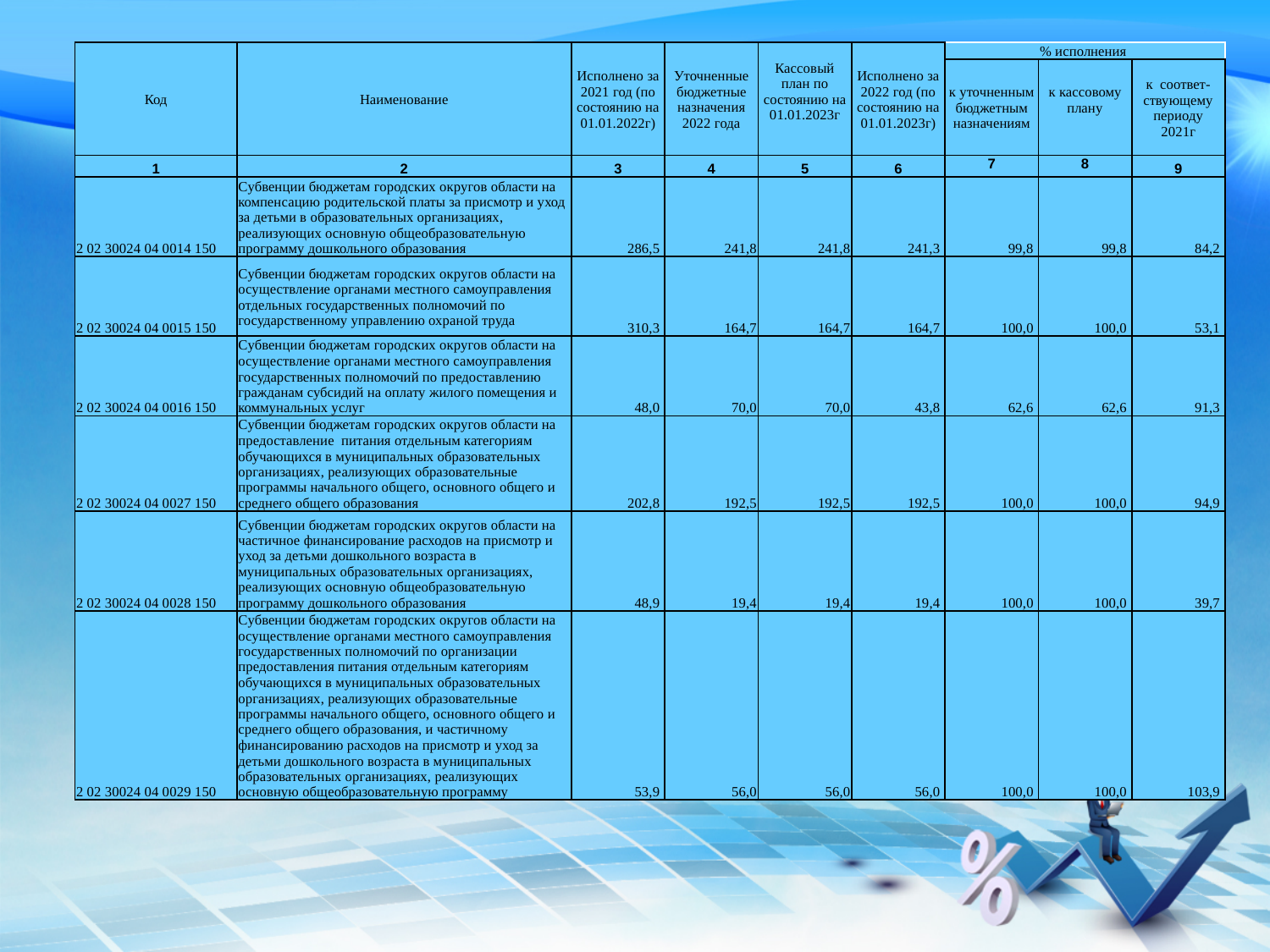

| Код | Наименование | Исполнено за 2021 год (по состоянию на 01.01.2022г) | Уточненные бюджетные назначения 2022 года | Кассовый план по состоянию на 01.01.2023г | Исполнено за 2022 год (по состоянию на 01.01.2023г) | % исполнения |  |  |
| --- | --- | --- | --- | --- | --- | --- | --- | --- |
|  |  |  |  |  |  | к уточненным бюджетным назначениям | к кассовому плану | к соответ-ствующему периоду 2021г |
| 1 | 2 | 3 | 4 | 5 | 6 | 7 | 8 | 9 |
| 2 02 30024 04 0014 150 | Cубвенции бюджетам городских округов области на компенсацию родительской платы за присмотр и уход за детьми в образовательных организациях, реализующих основную общеобразовательную программу дошкольного образования | 286,5 | 241,8 | 241,8 | 241,3 | 99,8 | 99,8 | 84,2 |
| 2 02 30024 04 0015 150 | Cубвенции бюджетам городских округов области на осуществление органами местного самоуправления отдельных государственных полномочий по государственному управлению охраной труда | 310,3 | 164,7 | 164,7 | 164,7 | 100,0 | 100,0 | 53,1 |
| 2 02 30024 04 0016 150 | Cубвенции бюджетам городских округов области на осуществление органами местного самоуправления государственных полномочий по предоставлению гражданам субсидий на оплату жилого помещения и коммунальных услуг | 48,0 | 70,0 | 70,0 | 43,8 | 62,6 | 62,6 | 91,3 |
| 2 02 30024 04 0027 150 | Cубвенции бюджетам городских округов области на предоставление питания отдельным категориям обучающихся в муниципальных образовательных организациях, реализующих образовательные программы начального общего, основного общего и среднего общего образования | 202,8 | 192,5 | 192,5 | 192,5 | 100,0 | 100,0 | 94,9 |
| 2 02 30024 04 0028 150 | Cубвенции бюджетам городских округов области на частичное финансирование расходов на присмотр и уход за детьми дошкольного возраста в муниципальных образовательных организациях, реализующих основную общеобразовательную программу дошкольного образования | 48,9 | 19,4 | 19,4 | 19,4 | 100,0 | 100,0 | 39,7 |
| 2 02 30024 04 0029 150 | Cубвенции бюджетам городских округов области на осуществление органами местного самоуправления государственных полномочий по организации предоставления питания отдельным категориям обучающихся в муниципальных образовательных организациях, реализующих образовательные программы начального общего, основного общего и среднего общего образования, и частичному финансированию расходов на присмотр и уход за детьми дошкольного возраста в муниципальных образовательных организациях, реализующих основную общеобразовательную программу | 53,9 | 56,0 | 56,0 | 56,0 | 100,0 | 100,0 | 103,9 |